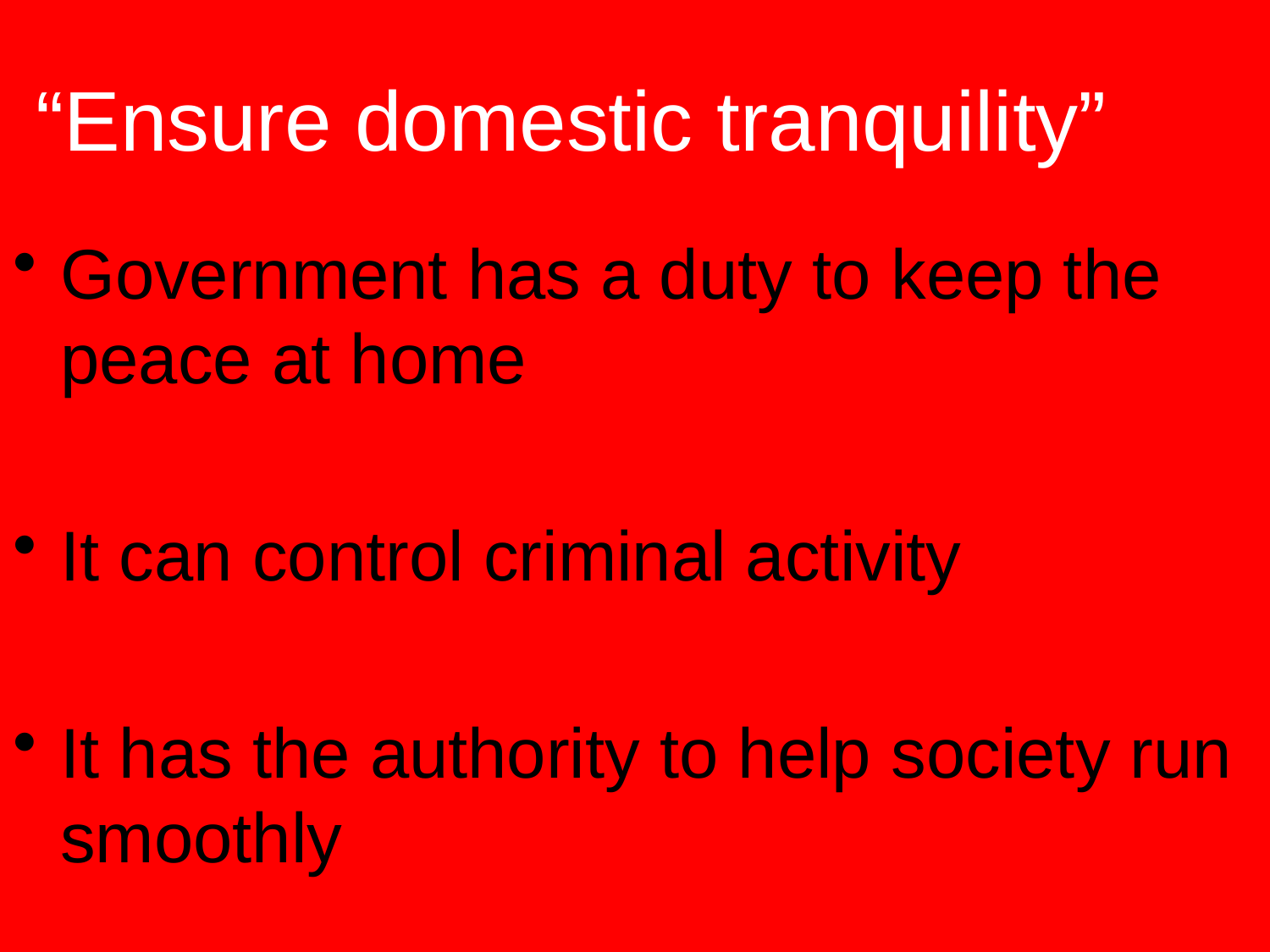

“Ensure domestic tranquility”
Government has a duty to keep the peace at home

It can control criminal activity

It has the authority to help society run smoothly